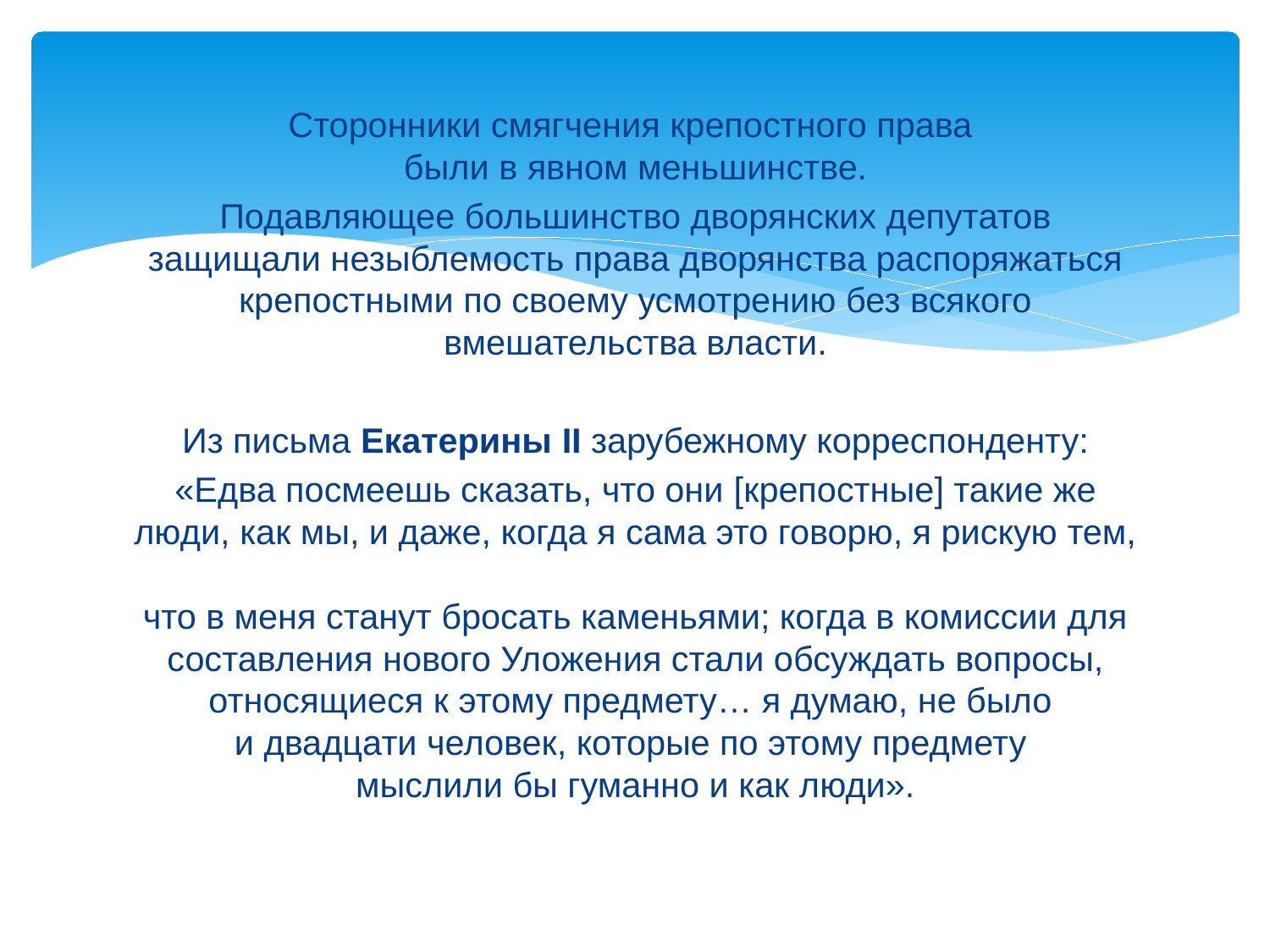

#
Сторонники смягчения крепостного права
были в явном меньшинстве.
Подавляющее большинство дворянских депутатов защищали незыблемость права дворянства распоряжаться крепостными по своему усмотрению без всякого вмешательства власти.

Из письма Екатерины II зарубежному корреспонденту:
«Едва посмеешь сказать, что они [крепостные] такие же люди, как мы, и даже, когда я сама это говорю, я рискую тем,
что в меня станут бросать каменьями; когда в комиссии для составления нового Уложения стали обсуждать вопросы, относящиеся к этому предмету… я думаю, не было
и двадцати человек, которые по этому предмету
мыслили бы гуманно и как люди».